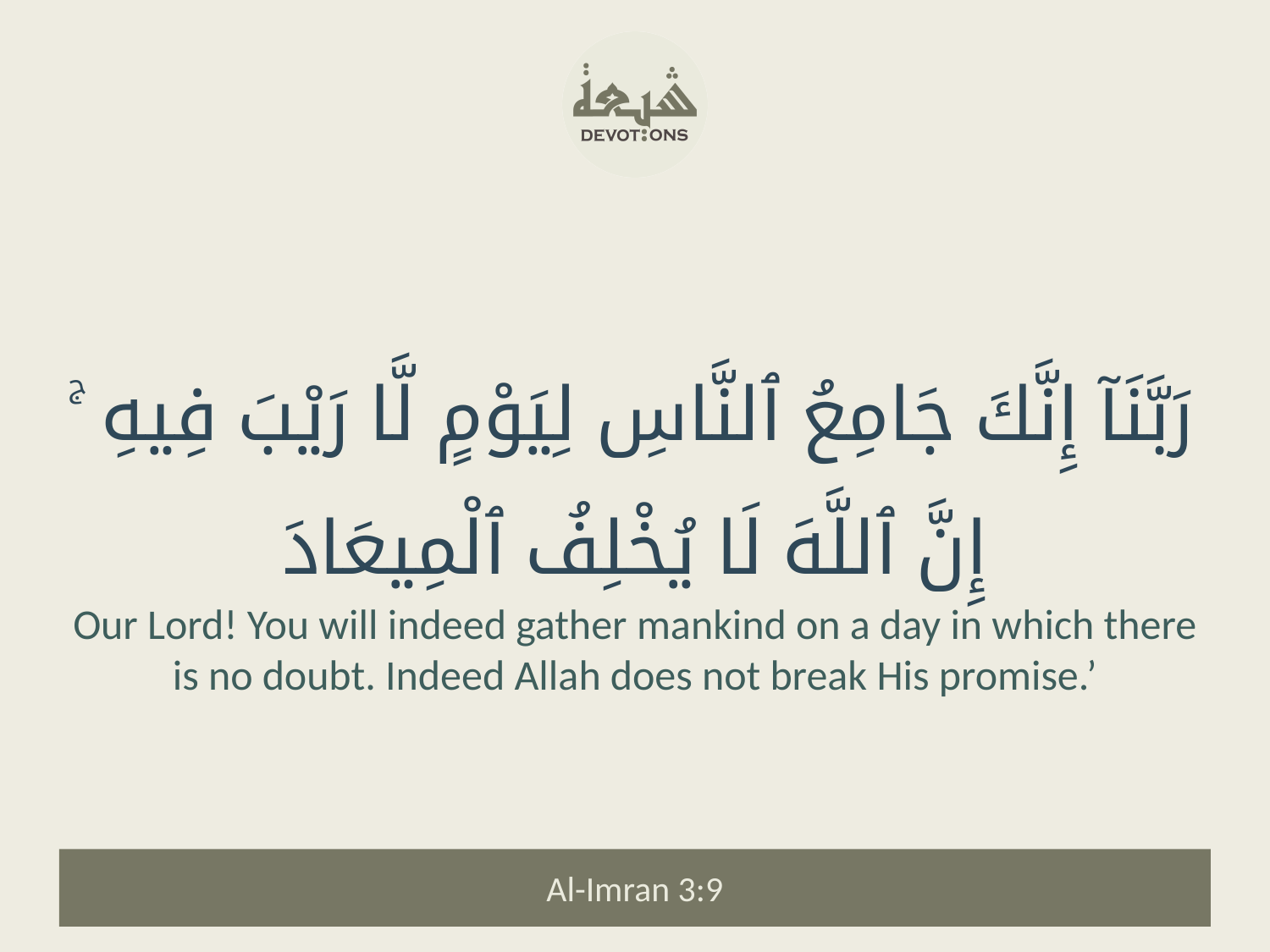

رَبَّنَآ إِنَّكَ جَامِعُ ٱلنَّاسِ لِيَوْمٍ لَّا رَيْبَ فِيهِ ۚ إِنَّ ٱللَّهَ لَا يُخْلِفُ ٱلْمِيعَادَ
Our Lord! You will indeed gather mankind on a day in which there is no doubt. Indeed Allah does not break His promise.’
Al-Imran 3:9